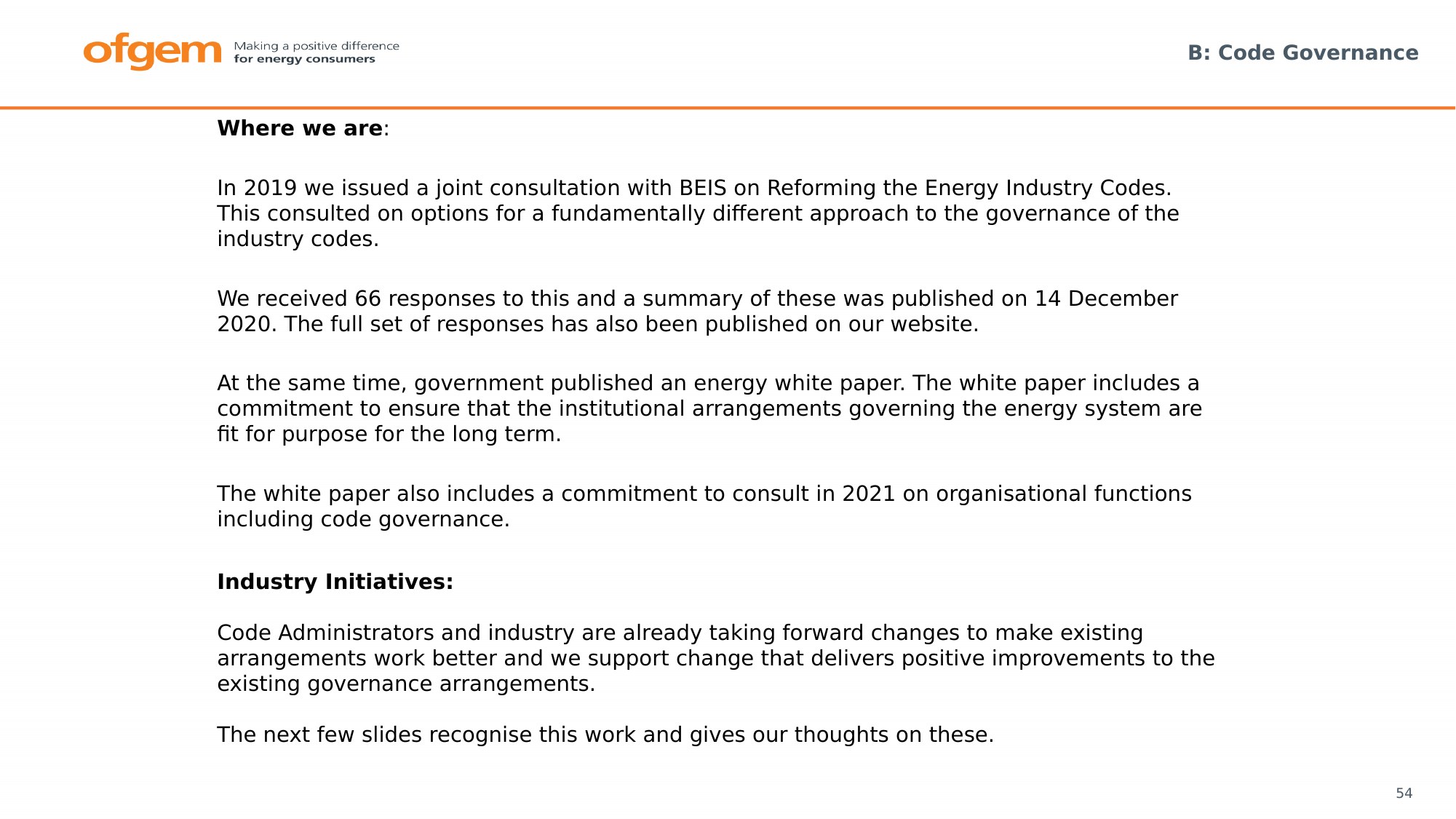

# B: Code Governance
Where we are:

In 2019 we issued a joint consultation with BEIS on Reforming the Energy Industry Codes. This consulted on options for a fundamentally different approach to the governance of the industry codes.

We received 66 responses to this and a summary of these was published on 14 December 2020. The full set of responses has also been published on our website.

At the same time, government published an energy white paper. The white paper includes a commitment to ensure that the institutional arrangements governing the energy system are fit for purpose for the long term.

The white paper also includes a commitment to consult in 2021 on organisational functions including code governance.

Industry Initiatives:

Code Administrators and industry are already taking forward changes to make existing arrangements work better and we support change that delivers positive improvements to the existing governance arrangements.

The next few slides recognise this work and gives our thoughts on these.

54